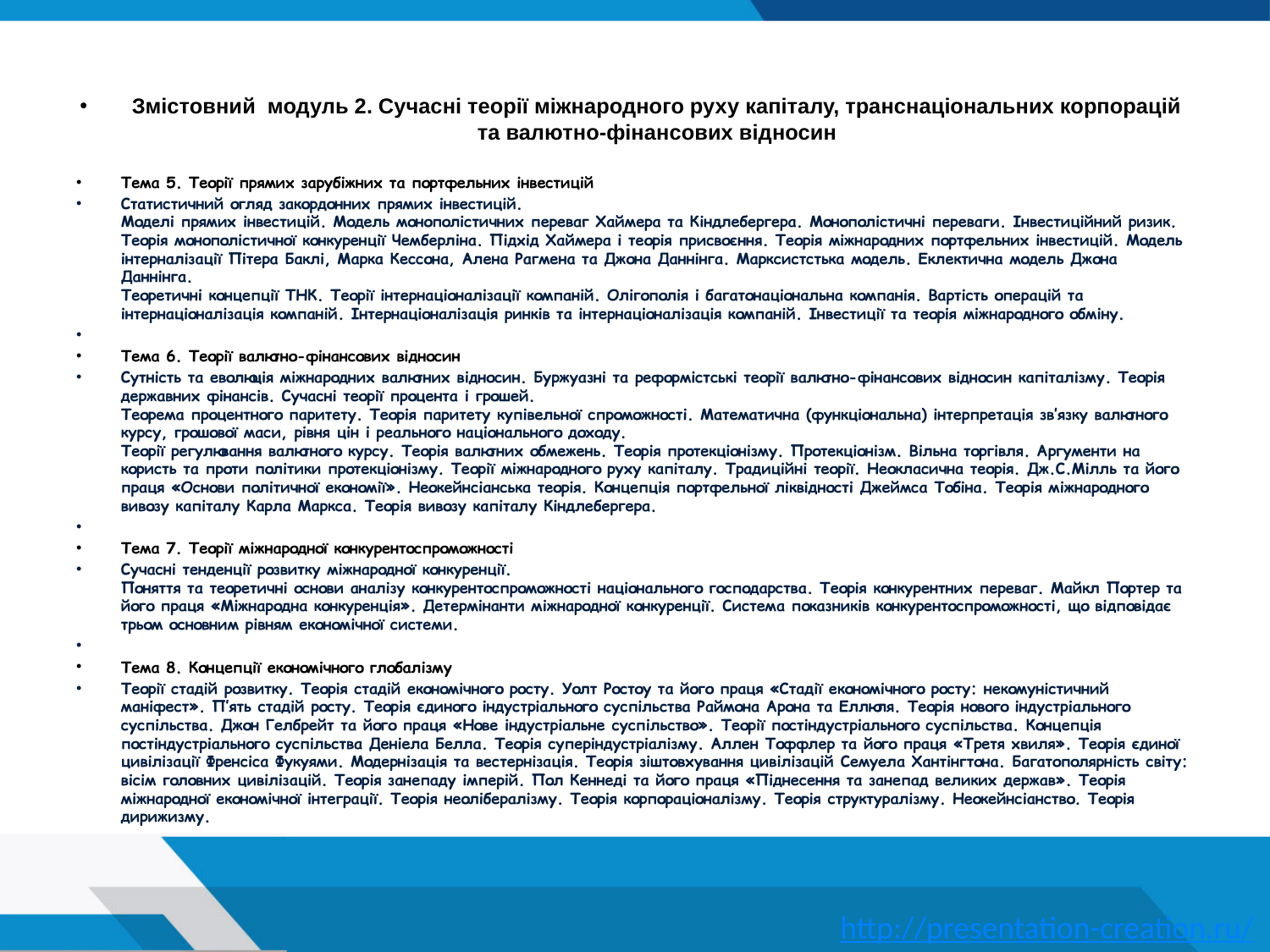

Змістовний  модуль 2. Сучасні теорії міжнародного руху капіталу, транснаціональних корпорацій та валютно-фінансових відносин

Тема 5. Теорії прямих зарубіжних та портфельних інвестицій
Статистичний огляд закордонних прямих інвестицій. 
Моделі прямих інвестицій. Модель монополістичних переваг Хаймера та Кіндлебергера. Монополістичні переваги. Інвестиційний ризик. Теорія монополістичної конкуренції Чемберліна. Підхід Хаймера і теорія присвоєння. Теорія міжнародних портфельних інвестицій. Модель інтерналізації Пітера Баклі, Марка Кессона, Алена Рагмена та Джона Даннінга. Марксистстька модель. Еклектична модель Джона Даннінга. 
Теоретичні концепції ТНК. Теорії інтернаціоналізації компаній. Олігополія і багатонаціональна компанія. Вартість операцій та інтернаціоналізація компаній. Інтернаціоналізація ринків та інтернаціоналізація компаній. Інвестиції та теорія міжнародного обміну.

Тема 6. Теорії валютно-фінансових відносин
Сутність та еволюція міжнародних валютних відносин. Буржуазні та реформістські теорії валютно-фінансових відносин капіталізму. Теорія державних фінансів. Сучасні теорії процента і грошей. 
Теорема процентного паритету. Теорія паритету купівельної спроможності. Математична (функціональна) інтерпретація зв’язку валютного курсу, грошової маси, рівня цін і реального національного доходу. 
Теорії регулювання валютного курсу. Теорія валютних обмежень. Теорія протекціонізму. Протекціонізм. Вільна торгівля. Аргументи на користь та проти політики протекціонізму. Теорії міжнародного руху капіталу. Традиційні теорії. Неокласична теорія. Дж.С.Мілль та його праця «Основи політичної економії». Неокейнсіанська теорія. Концепція портфельної ліквідності Джеймса Тобіна. Теорія міжнародного вивозу капіталу Карла Маркса. Теорія вивозу капіталу Кіндлебергера.

Тема 7. Теорії міжнародної конкурентоспроможності
Сучасні тенденції розвитку міжнародної конкуренції. 
Поняття та теоретичні основи аналізу конкурентоспроможності національного господарства. Теорія конкурентних переваг. Майкл Портер та його праця «Міжнародна конкуренція». Детермінанти міжнародної конкуренції. Система показників конкурентоспроможності, що відповідає
трьом основним рівням економічної системи.

Тема 8. Концепції економічного глобалізму
Теорії стадій розвитку. Теорія стадій економічного росту. Уолт Ростоу та його праця «Стадії економічного росту: некомуністичний маніфест». П’ять стадій росту. Теорія єдиного індустріального суспільства Раймона Арона та Еллюля. Теорія нового індустріального суспільства. Джон Гелбрейт та його праця «Нове індустріальне суспільство». Теорії постіндустріального суспільства. Концепція постіндустріального суспільства Деніела Белла. Теорія суперіндустріалізму. Аллен Тоффлер та його праця «Третя хвиля». Теорія єдиної цивілізації Френсіса Фукуями. Модернізація та вестернізація. Теорія зіштовхування цивілізацій Семуела Хантінгтона. Багатополярність світу: вісім головних цивілізацій. Теорія занепаду імперій. Пол Кеннеді та його праця «Піднесення та занепад великих держав». Теорія міжнародної економічної інтеграції. Теорія неолібералізму. Теорія корпораціоналізму. Теорія структуралізму. Неокейнсіанство. Теорія дирижизму.